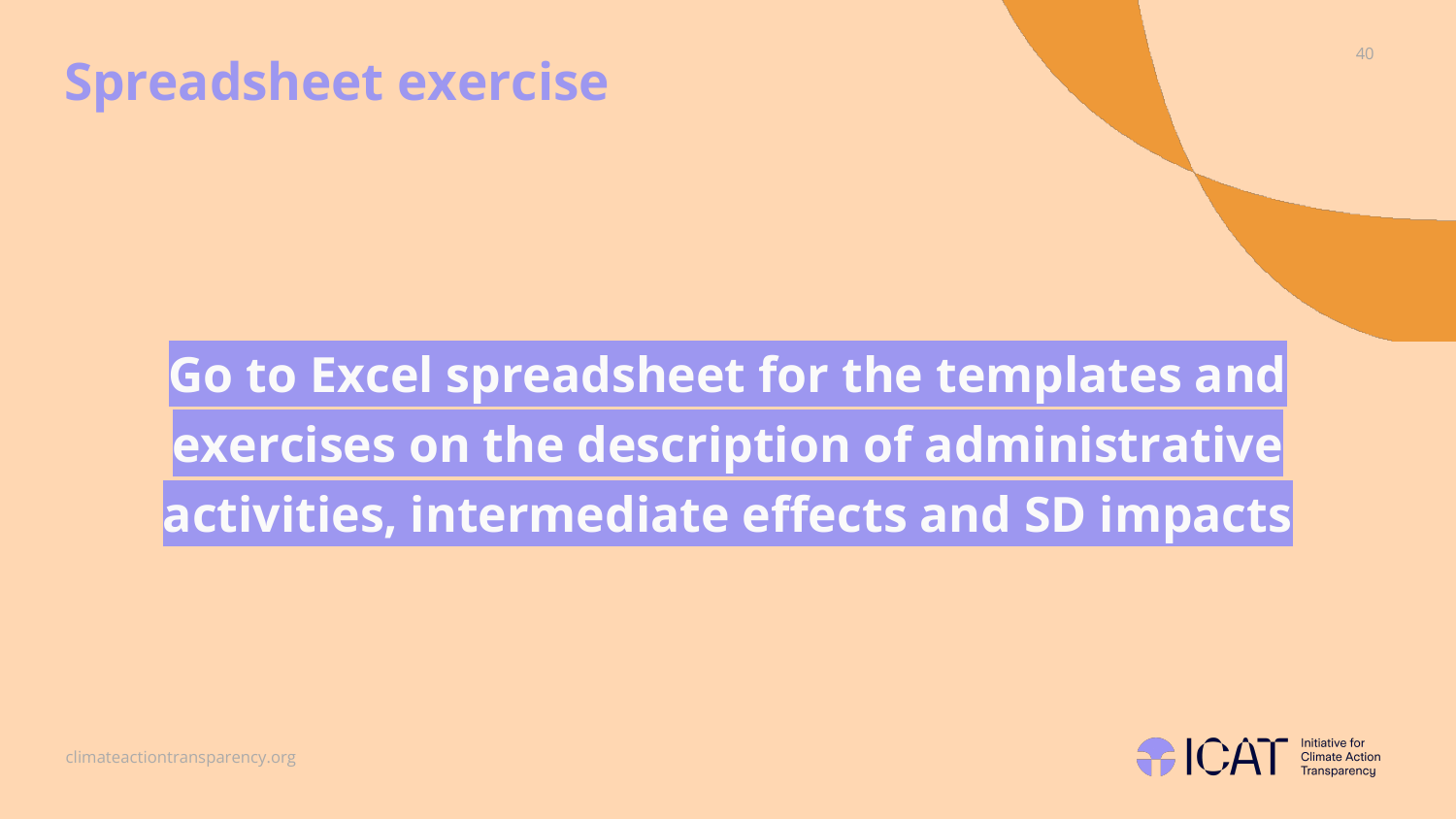

# Spreadsheet exercise
Go to Excel spreadsheet for the templates and exercises on the description of administrative activities, intermediate effects and SD impacts